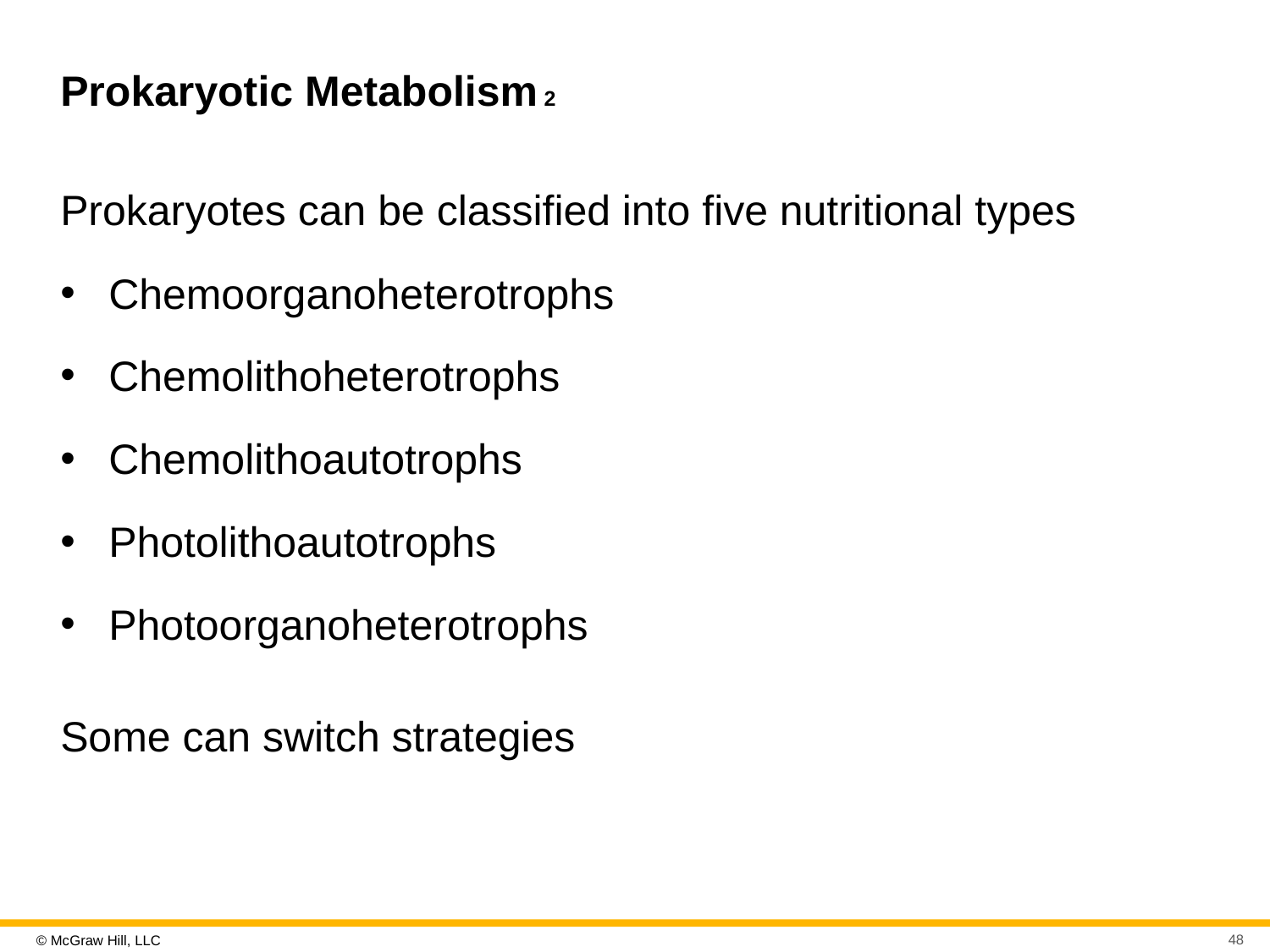

# Prokaryotic Metabolism 2
Prokaryotes can be classified into five nutritional types
Chemoorganoheterotrophs
Chemolithoheterotrophs
Chemolithoautotrophs
Photolithoautotrophs
Photoorganoheterotrophs
Some can switch strategies
48